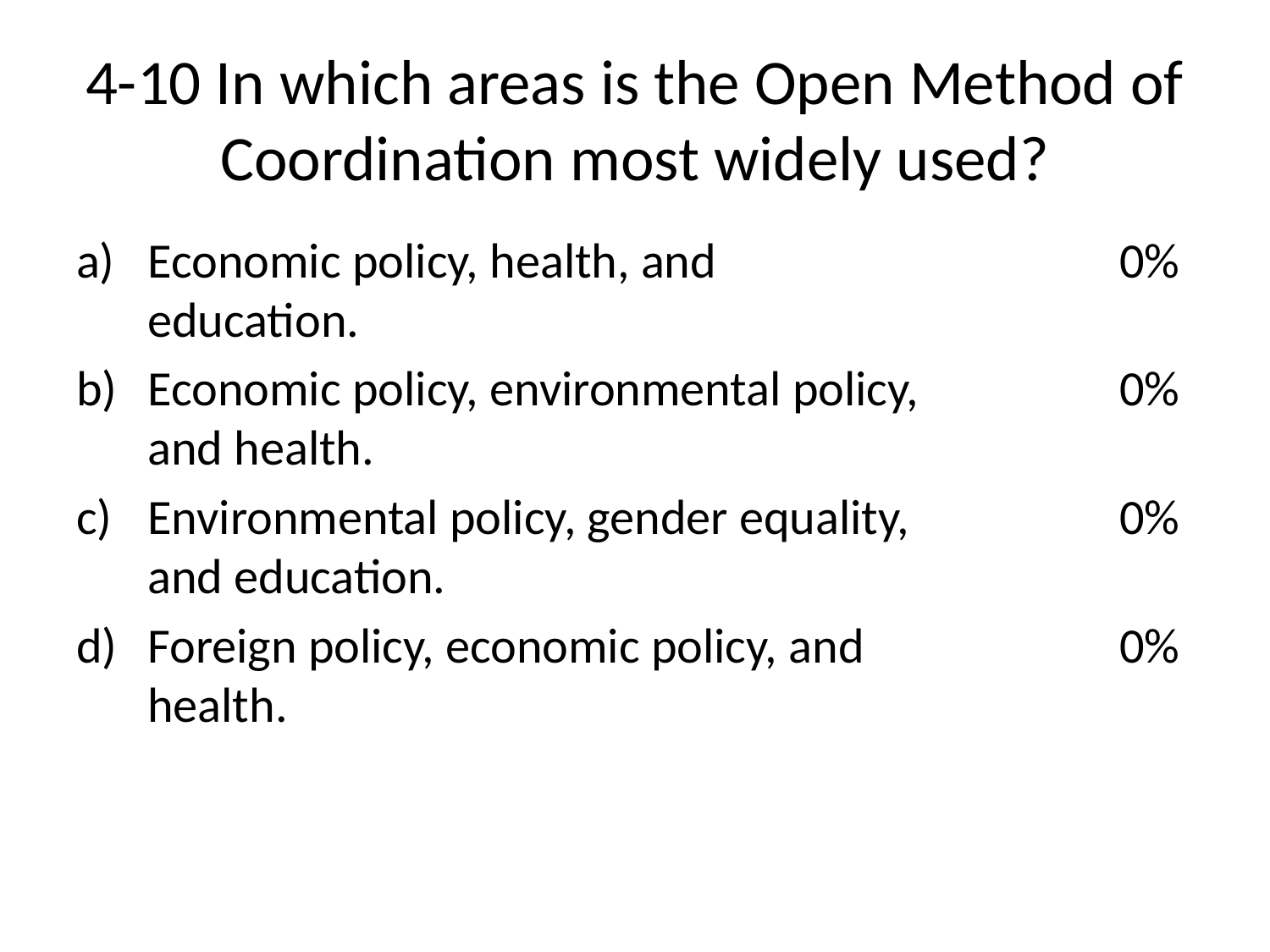

# 4-10 In which areas is the Open Method of Coordination most widely used?
Economic policy, health, and education.
Economic policy, environmental policy, and health.
Environmental policy, gender equality, and education.
Foreign policy, economic policy, and health.
0%
0%
0%
0%